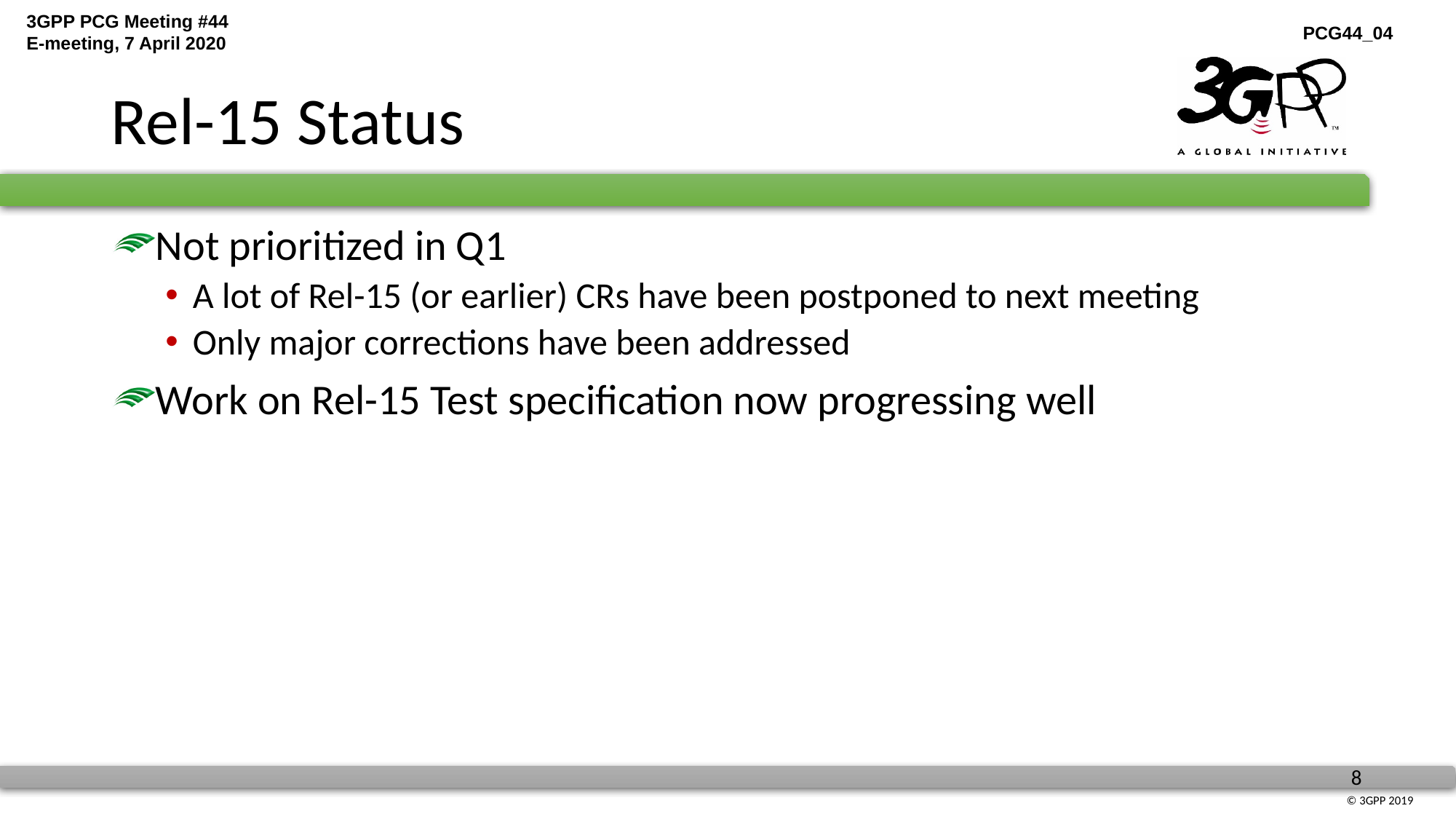

# Rel-15 Status
Not prioritized in Q1
A lot of Rel-15 (or earlier) CRs have been postponed to next meeting
Only major corrections have been addressed
Work on Rel-15 Test specification now progressing well